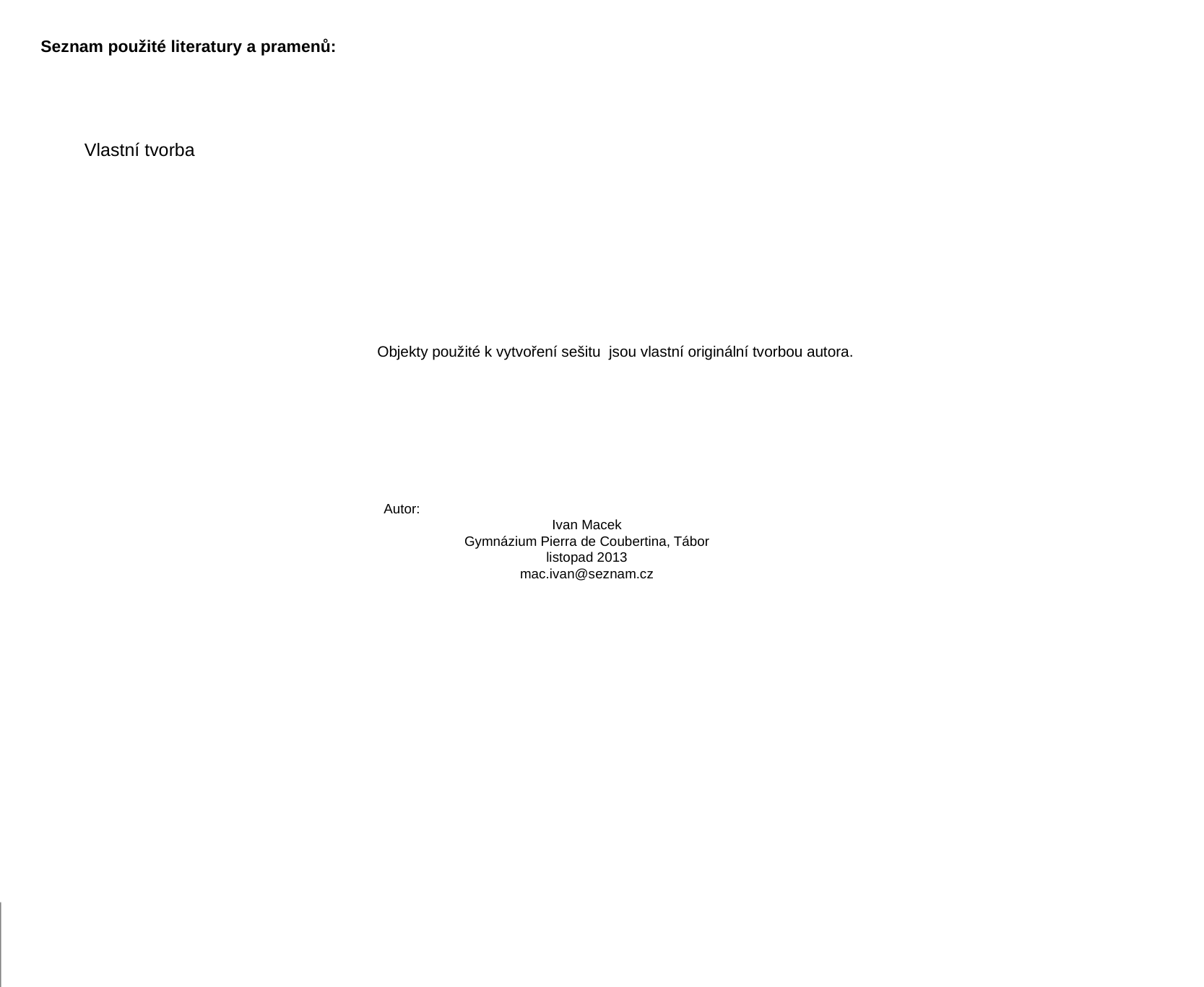

Seznam použité literatury a pramenů:

Vlastní tvorba

Objekty použité k vytvoření sešitu  jsou  vlastní originální tvorbou autora.
Autor:
Ivan Macek
Gymnázium Pierra de Coubertina, Tábor
listopad 2013
mac.ivan@seznam.cz